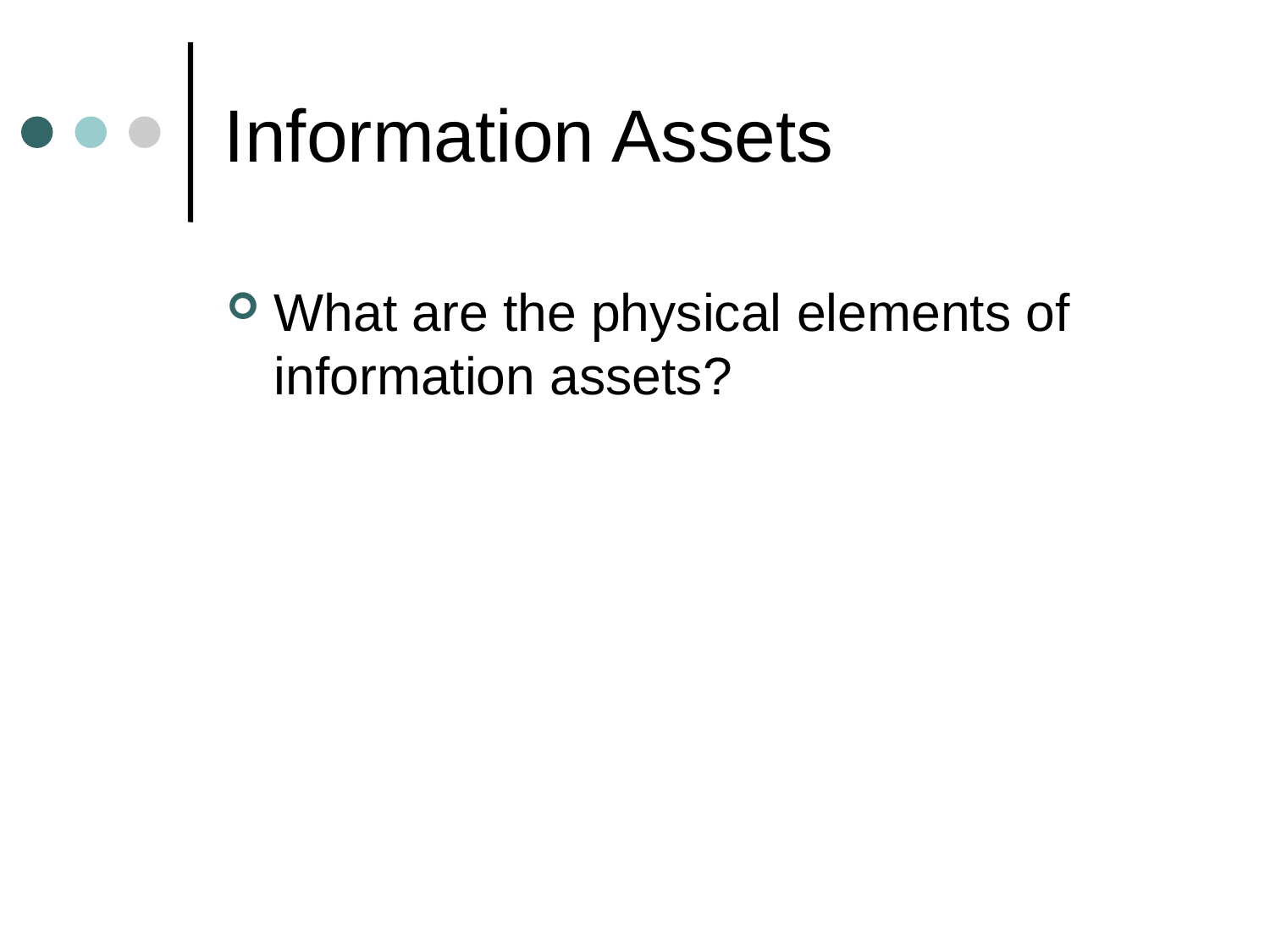

# Information Assets
What are the physical elements of information assets?